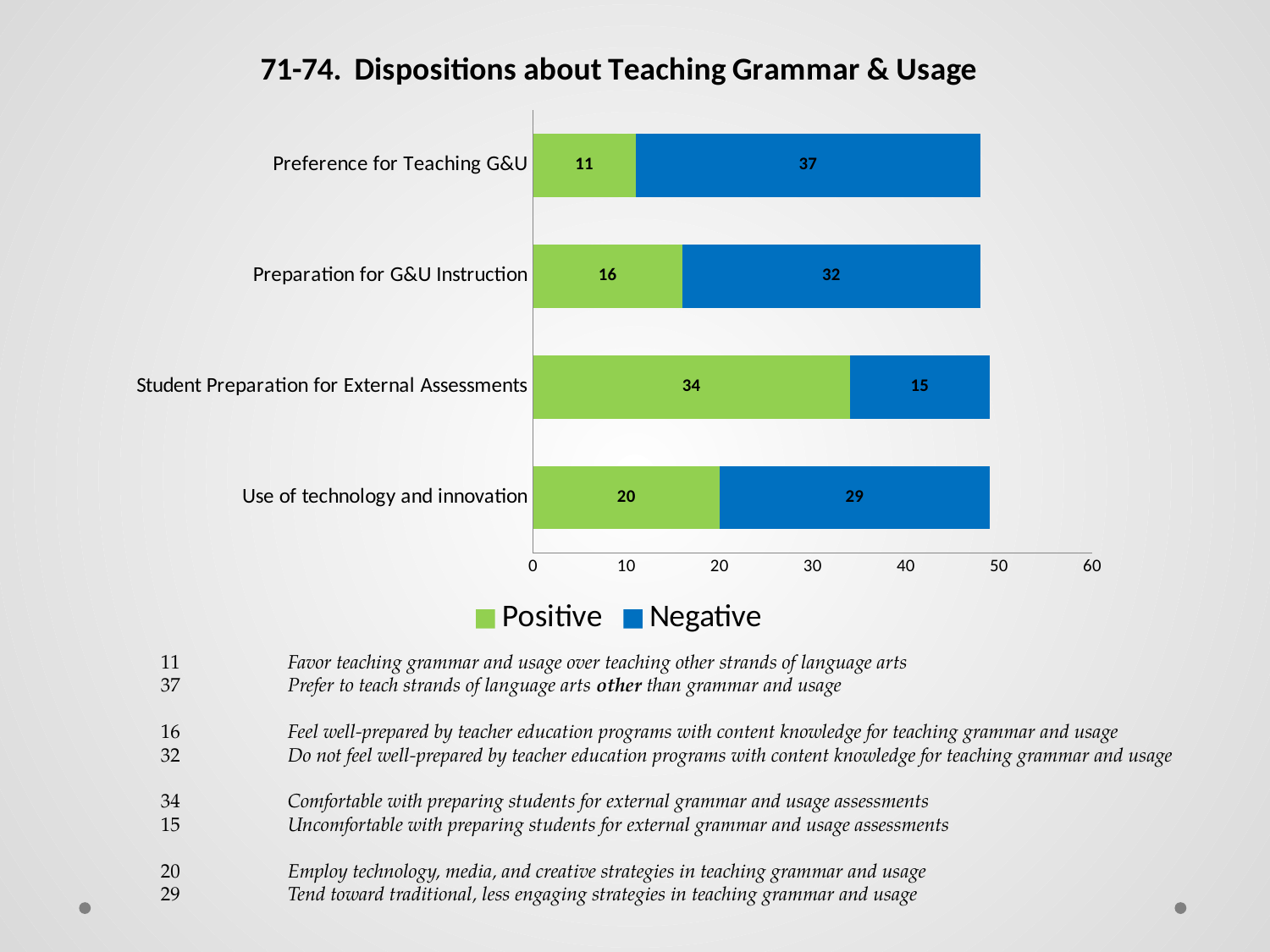

### Chart: 71-74.  Dispositions about Teaching Grammar & Usage

| Category | Positive | Negative |
|---|---|---|
| Use of technology and innovation | 20.0 | 29.0 |
| Student Preparation for External Assessments | 34.0 | 15.0 |
| Preparation for G&U Instruction | 16.0 | 32.0 |
| Preference for Teaching G&U | 11.0 | 37.0 |
11 	Favor teaching grammar and usage over teaching other strands of language arts
37 	Prefer to teach strands of language arts other than grammar and usage

16 	Feel well-prepared by teacher education programs with content knowledge for teaching grammar and usage
32 	Do not feel well-prepared by teacher education programs with content knowledge for teaching grammar and usage

34 	Comfortable with preparing students for external grammar and usage assessments
15 	Uncomfortable with preparing students for external grammar and usage assessments

20 	Employ technology, media, and creative strategies in teaching grammar and usage
29 	Tend toward traditional, less engaging strategies in teaching grammar and usage